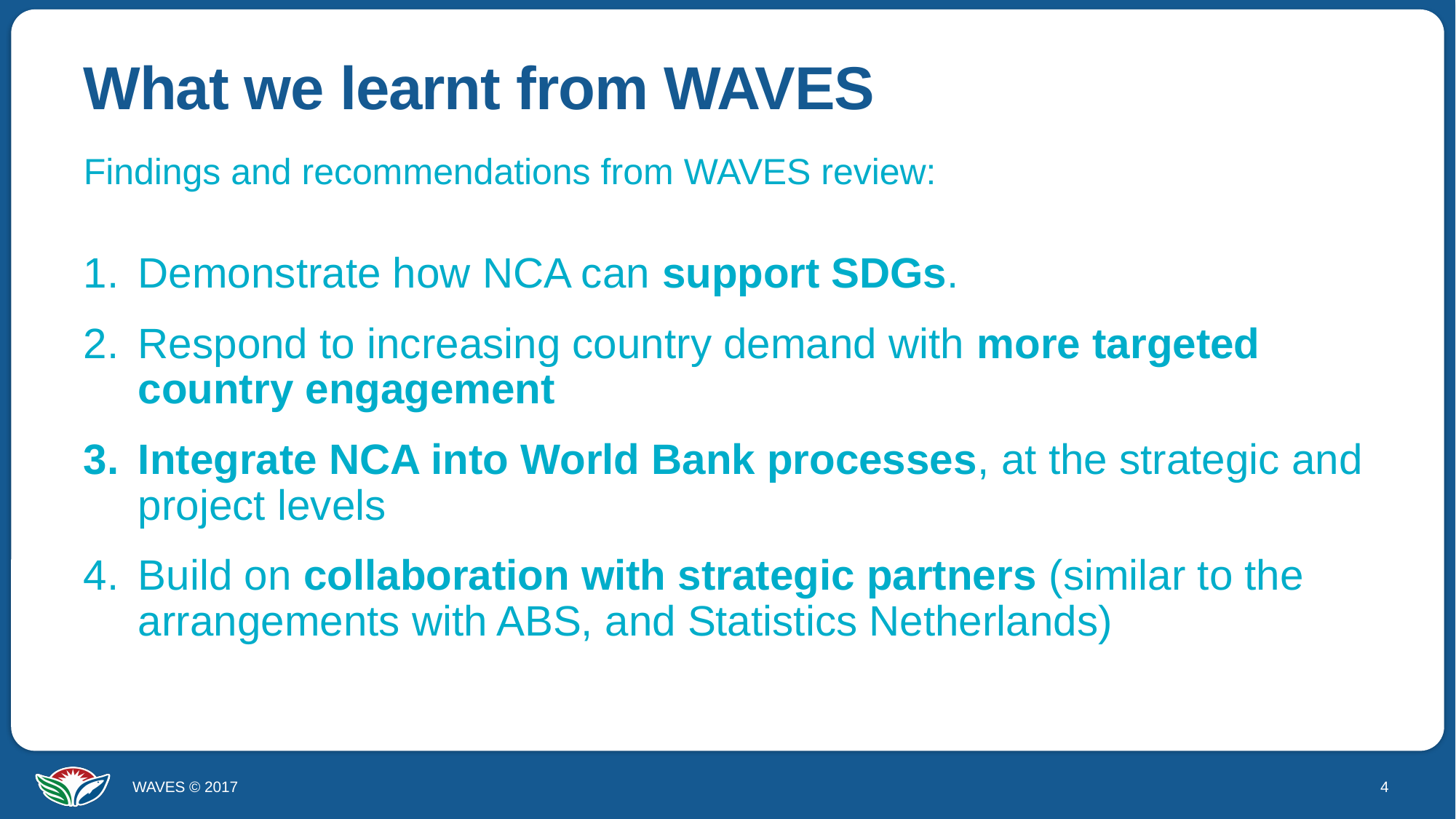

# What we learnt from WAVES
Findings and recommendations from WAVES review:
Demonstrate how NCA can support SDGs.
Respond to increasing country demand with more targeted country engagement
Integrate NCA into World Bank processes, at the strategic and project levels
Build on collaboration with strategic partners (similar to the arrangements with ABS, and Statistics Netherlands)